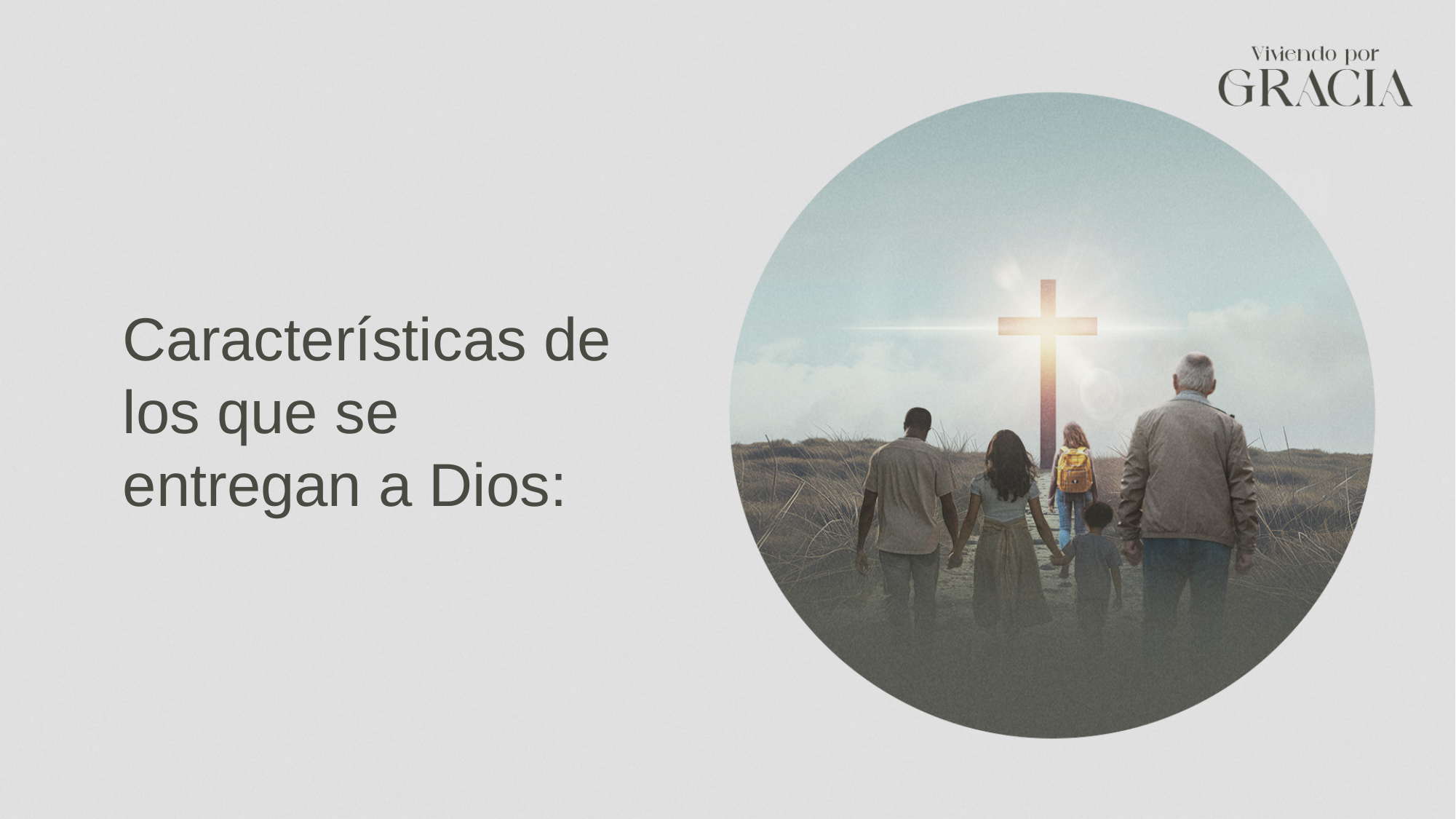

Características de los que se entregan a Dios: